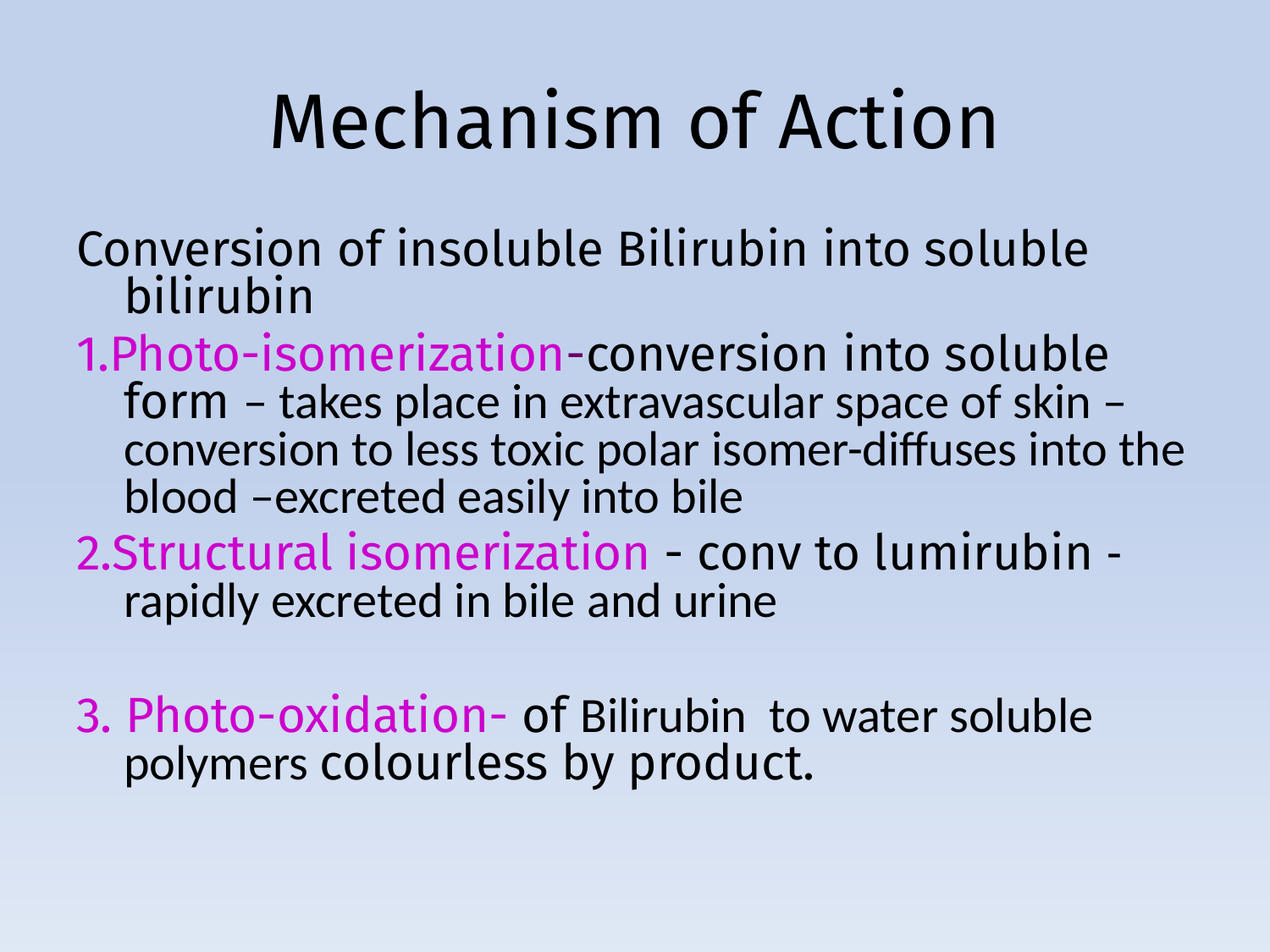

# Mechanism of Action
Conversion of insoluble Bilirubin into soluble bilirubin
1.Photo-isomerization-conversion into soluble form – takes place in extravascular space of skin –conversion to less toxic polar isomer-diffuses into the blood –excreted easily into bile
2.Structural isomerization - conv to lumirubin -rapidly excreted in bile and urine

3. Photo-oxidation- of Bilirubin  to water soluble polymers colourless by product.